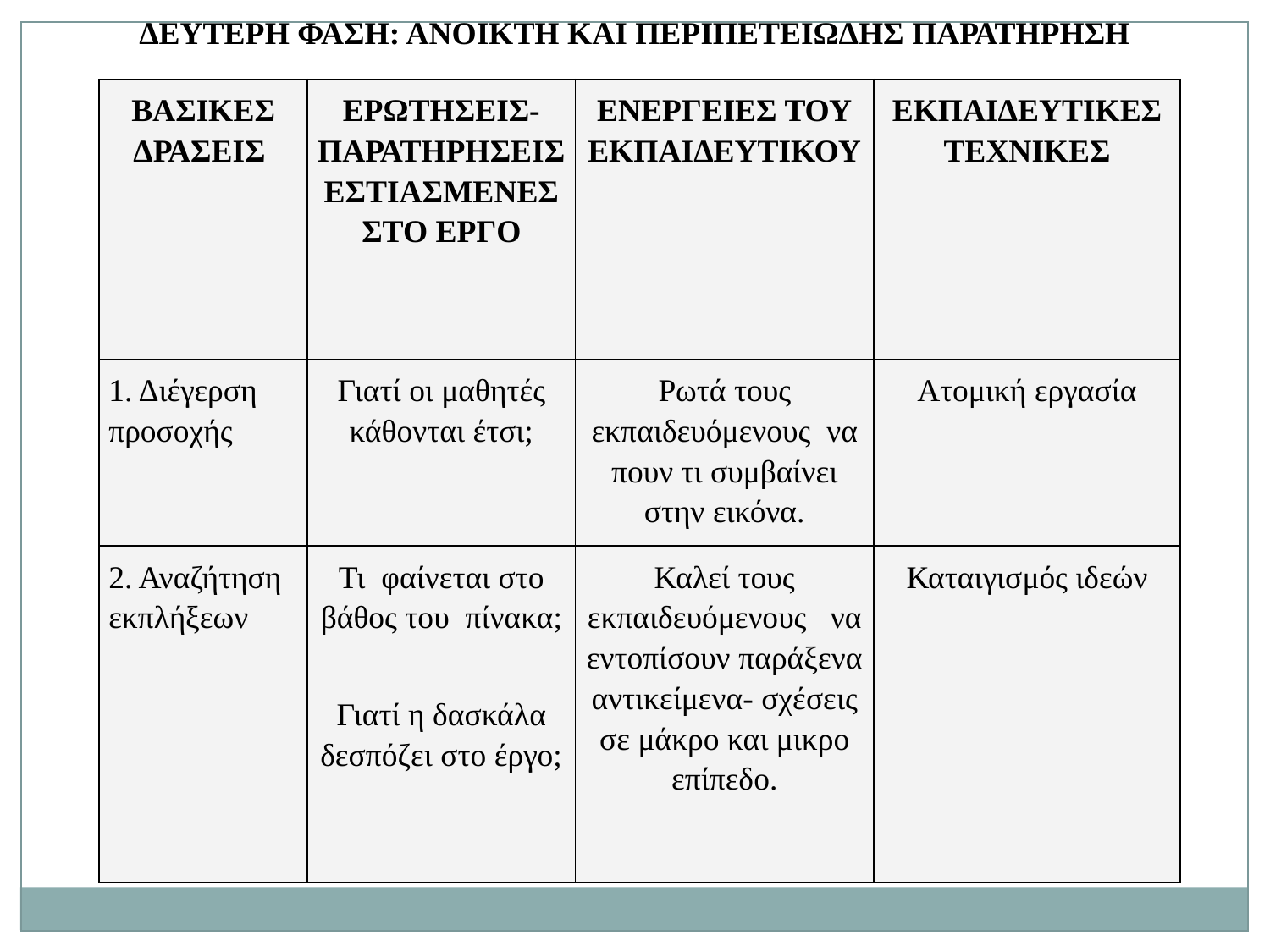

ΔΕΥΤΕΡΗ ΦΑΣΗ: ΑΝΟΙΚΤΗ ΚΑΙ ΠΕΡΙΠΕΤΕΙΩΔΗΣ ΠΑΡΑΤΗΡΗΣΗ
| ΒΑΣΙΚΕΣ ΔΡΑΣΕΙΣ | ΕΡΩΤΗΣΕΙΣ- ΠΑΡΑΤΗΡΗΣΕΙΣ ΕΣΤΙΑΣΜΕΝΕΣ ΣΤΟ ΕΡΓΟ | ΕΝΕΡΓΕΙΕΣ ΤΟΥ ΕΚΠΑΙΔΕΥΤΙΚΟΥ | ΕΚΠΑΙΔΕΥΤΙΚΕΣ ΤΕΧΝΙΚΕΣ |
| --- | --- | --- | --- |
| 1. Διέγερση προσοχής | Γιατί οι μαθητές κάθονται έτσι; | Ρωτά τους εκπαιδευόμενους να πουν τι συμβαίνει στην εικόνα. | Ατομική εργασία |
| 2. Αναζήτηση εκπλήξεων | Τι φαίνεται στο βάθος του πίνακα; Γιατί η δασκάλα δεσπόζει στο έργο; | Καλεί τους εκπαιδευόμενους να εντοπίσουν παράξενα αντικείμενα- σχέσεις σε μάκρο και μικρο επίπεδο. | Καταιγισμός ιδεών |